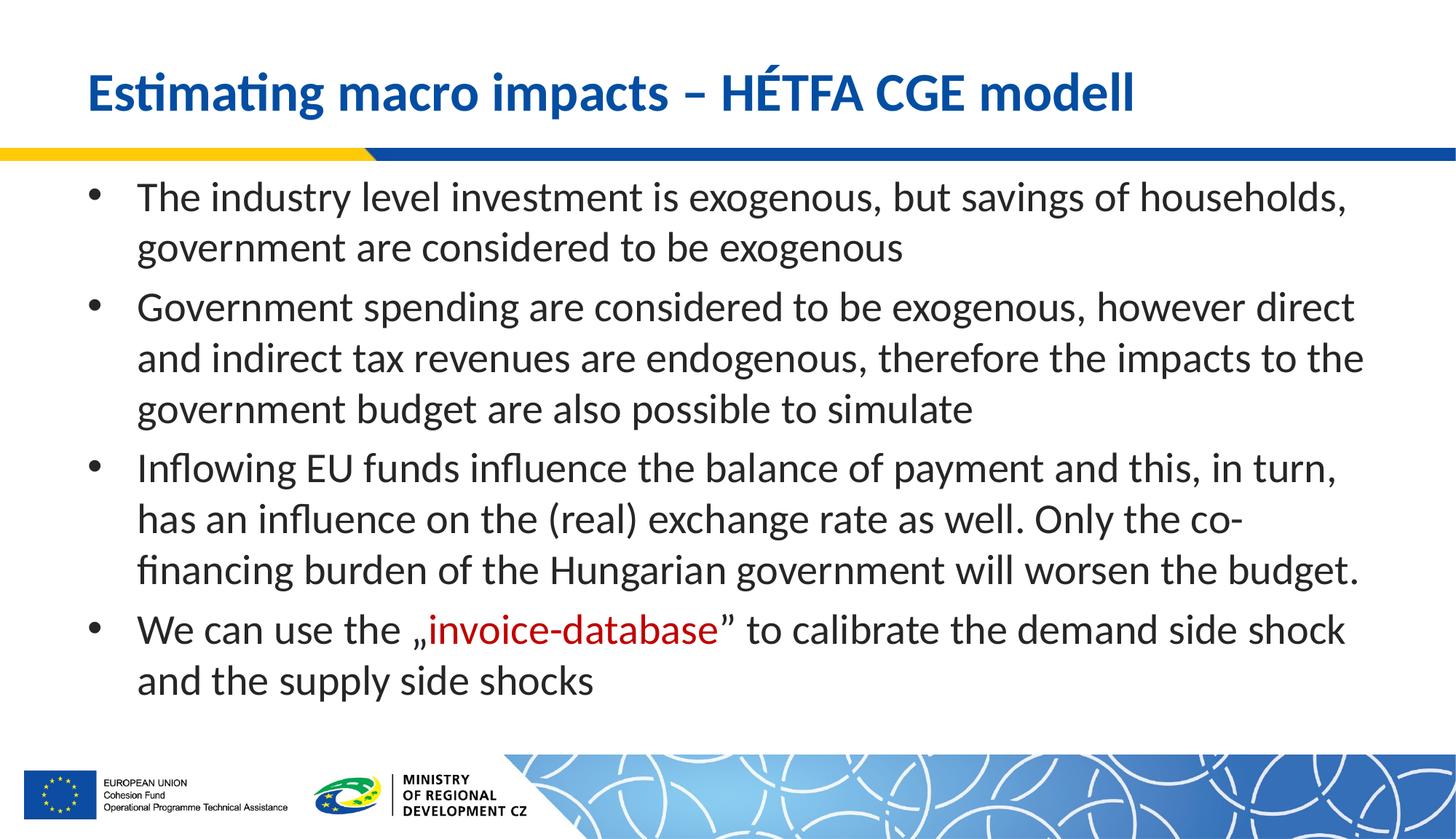

# Estimating macro impacts – HÉTFA CGE modell
The industry level investment is exogenous, but savings of households, government are considered to be exogenous
Government spending are considered to be exogenous, however direct and indirect tax revenues are endogenous, therefore the impacts to the government budget are also possible to simulate
Inflowing EU funds influence the balance of payment and this, in turn, has an influence on the (real) exchange rate as well. Only the co-financing burden of the Hungarian government will worsen the budget.
We can use the „invoice-database” to calibrate the demand side shock and the supply side shocks